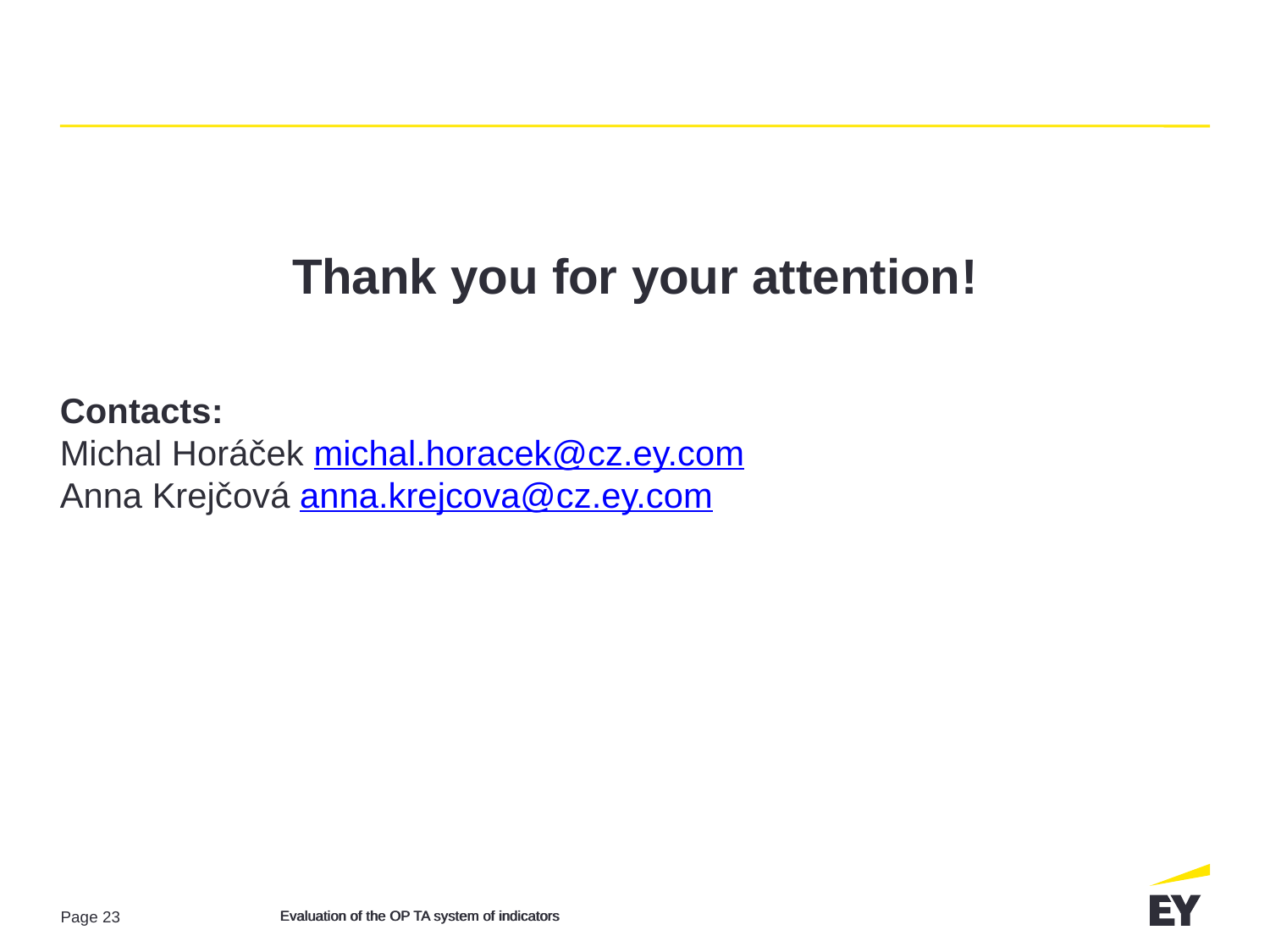

#
Thank you for your attention!

Contacts:
Michal Horáček michal.horacek@cz.ey.com
Anna Krejčová anna.krejcova@cz.ey.com

Evaluation of the OP TA system of indicators
Evaluation of the OP TA system of indicators